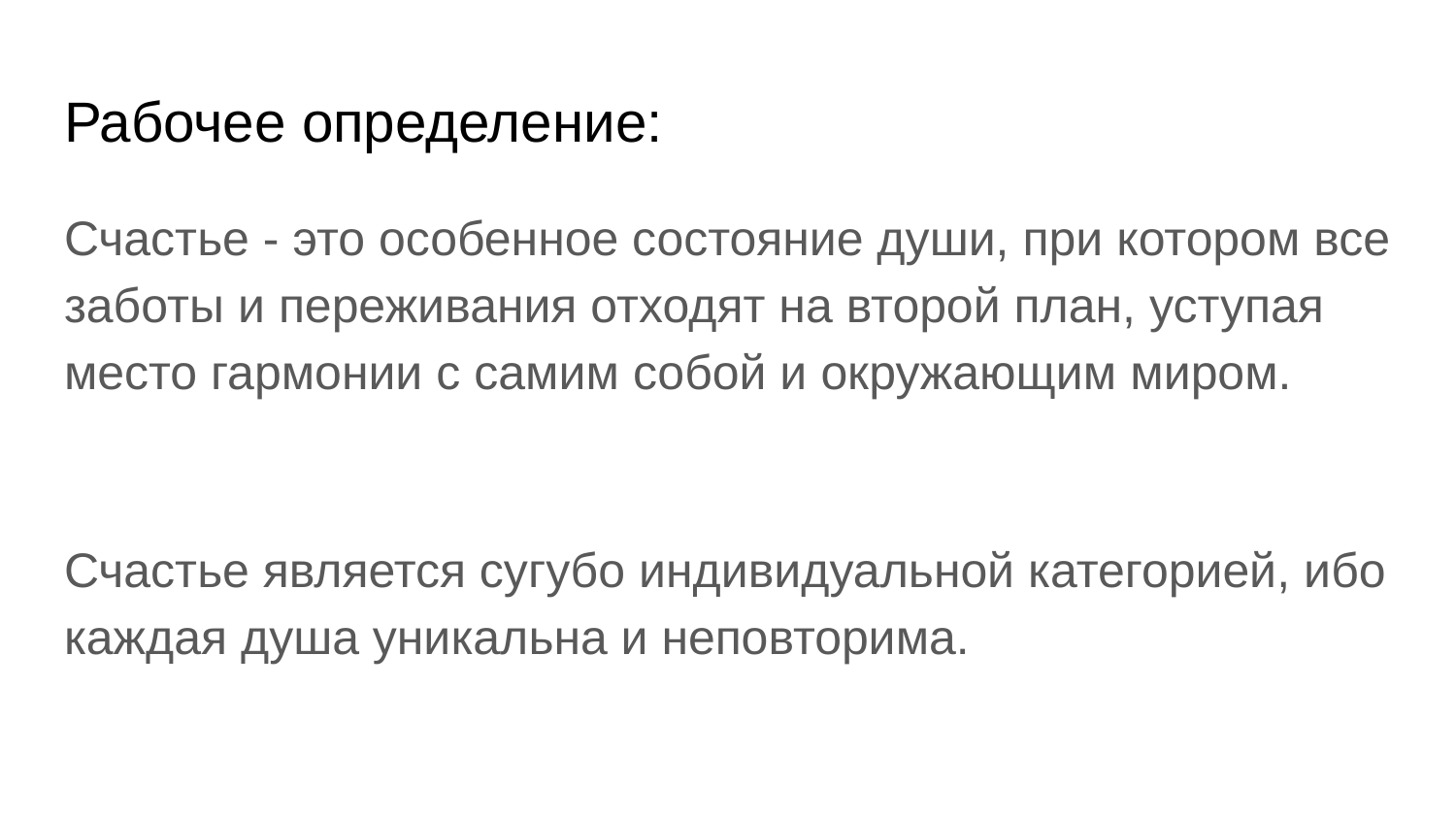

# Рабочее определение:
Счастье - это особенное состояние души, при котором все заботы и переживания отходят на второй план, уступая место гармонии с самим собой и окружающим миром.

Счастье является сугубо индивидуальной категорией, ибо каждая душа уникальна и неповторима.